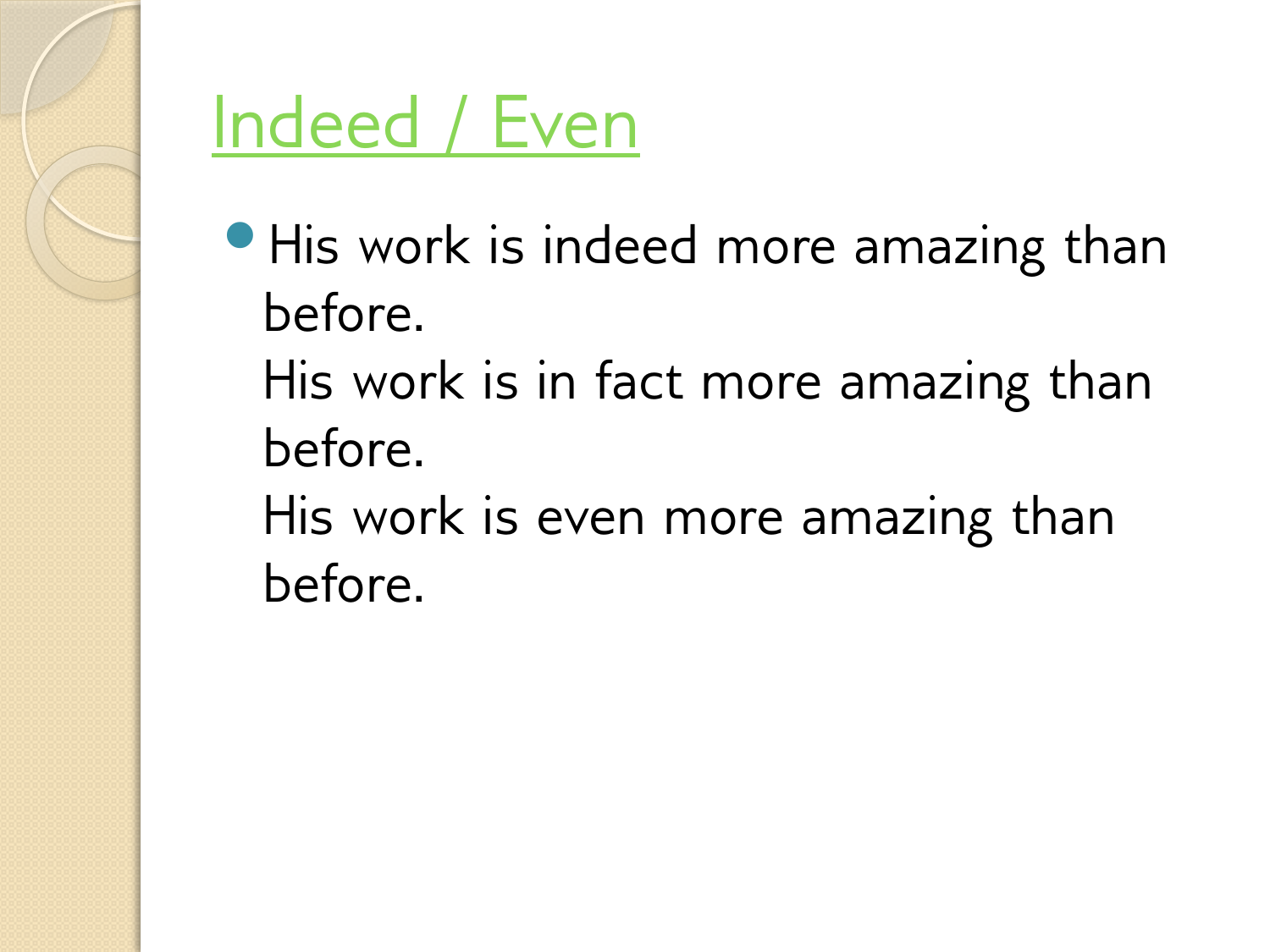

# Indeed / Even
His work is indeed more amazing than before.
His work is in fact more amazing than before.
His work is even more amazing than before.